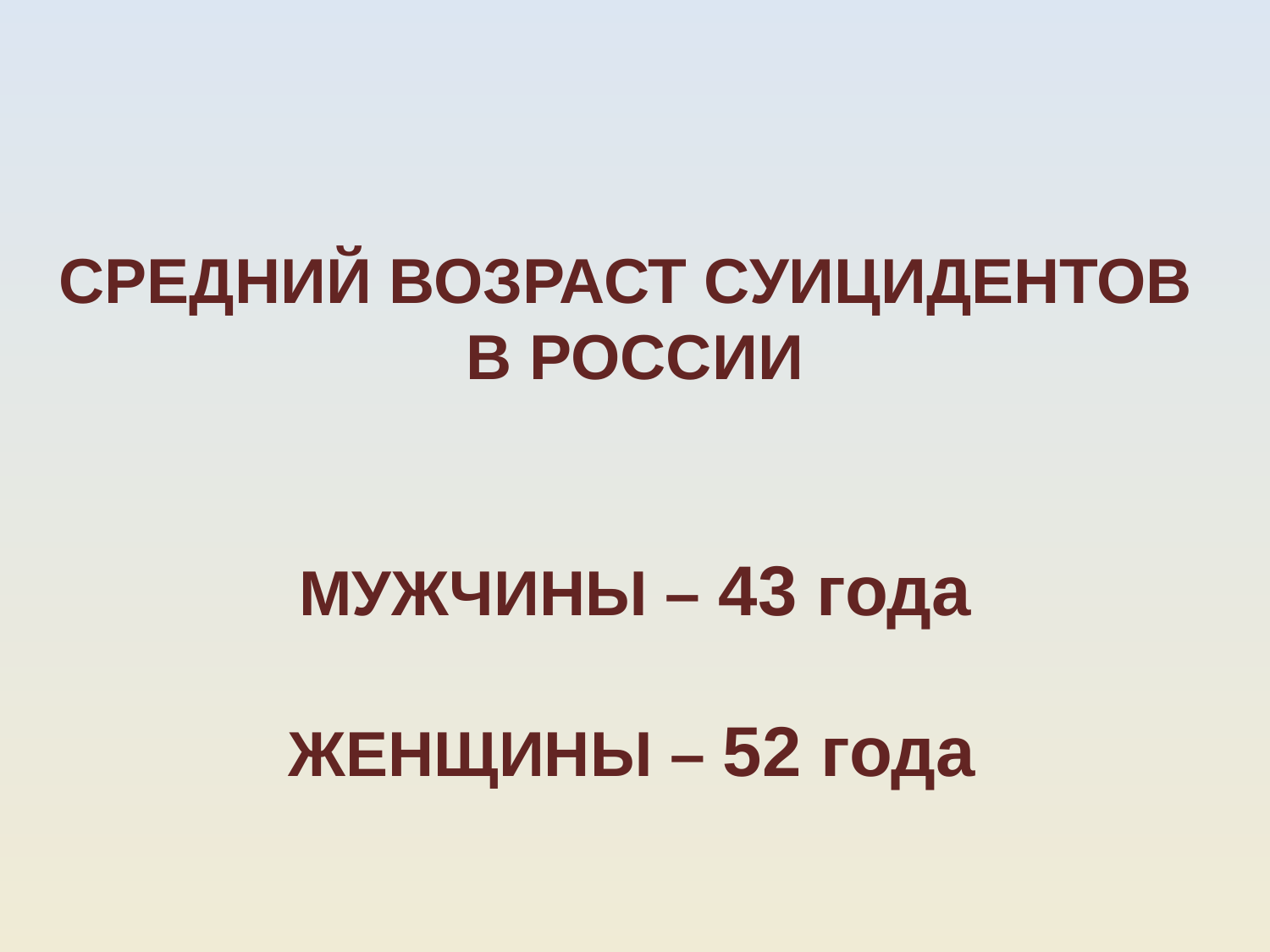

СРЕДНИЙ ВОЗРАСТ СУИЦИДЕНТОВ
В РОССИИ

МУЖЧИНЫ – 43 года

ЖЕНЩИНЫ – 52 года